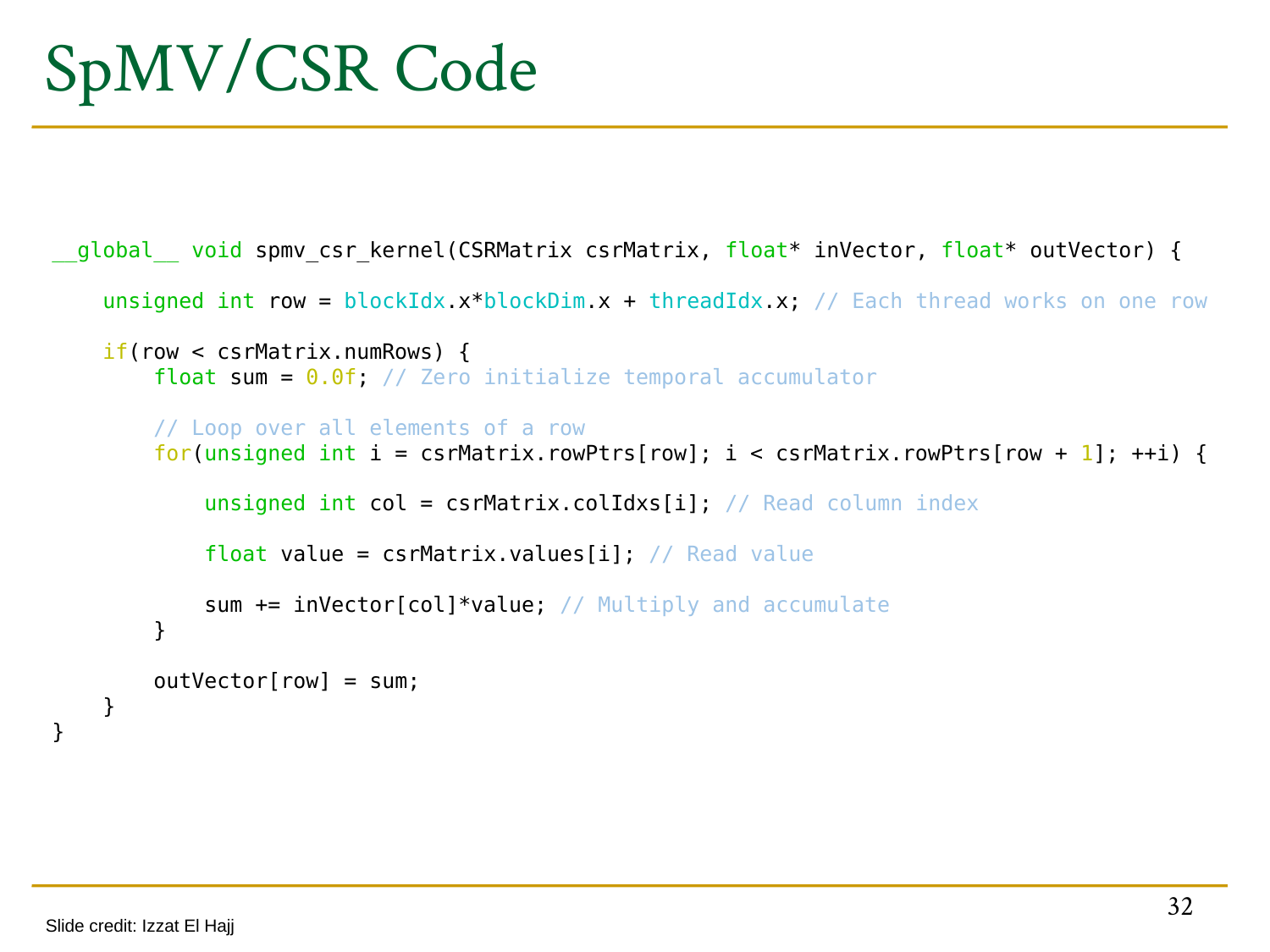

# SpMV/CSR Code
__global__ void spmv_csr_kernel(CSRMatrix csrMatrix, float* inVector, float* outVector) {

    unsigned int row = blockIdx.x*blockDim.x + threadIdx.x; // Each thread works on one row

    if(row < csrMatrix.numRows) {
        float sum = 0.0f; // Zero initialize temporal accumulator

        // Loop over all elements of a row
        for(unsigned int i = csrMatrix.rowPtrs[row]; i < csrMatrix.rowPtrs[row + 1]; ++i) {

            unsigned int col = csrMatrix.colIdxs[i]; // Read column index

            float value = csrMatrix.values[i]; // Read value

            sum += inVector[col]*value; // Multiply and accumulate
        }

        outVector[row] = sum;
    }
}
32
Slide credit: Izzat El Hajj